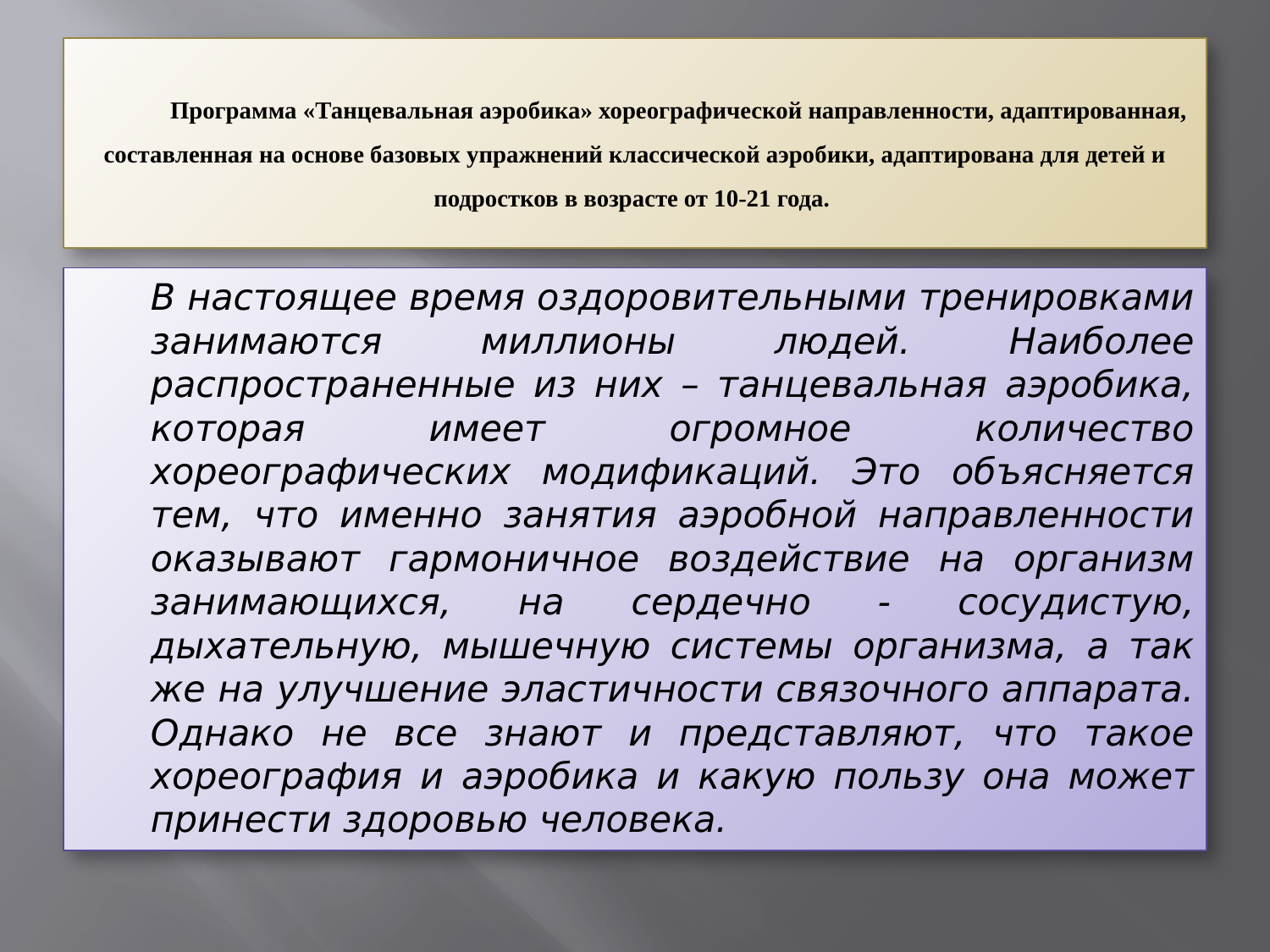

# Программа «Танцевальная аэробика» хореографической направленности, адаптированная, составленная на основе базовых упражнений классической аэробики, адаптирована для детей и подростков в возрасте от 10-21 года.
	В настоящее время оздоровительными тренировками занимаются миллионы людей. Наиболее распространенные из них – танцевальная аэробика, которая имеет огромное количество хореографических модификаций. Это объясняется тем, что именно занятия аэробной направленности оказывают гармоничное воздействие на организм занимающихся, на сердечно - сосудистую, дыхательную, мышечную системы организма, а так же на улучшение эластичности связочного аппарата. Однако не все знают и представляют, что такое хореография и аэробика и какую пользу она может принести здоровью человека.